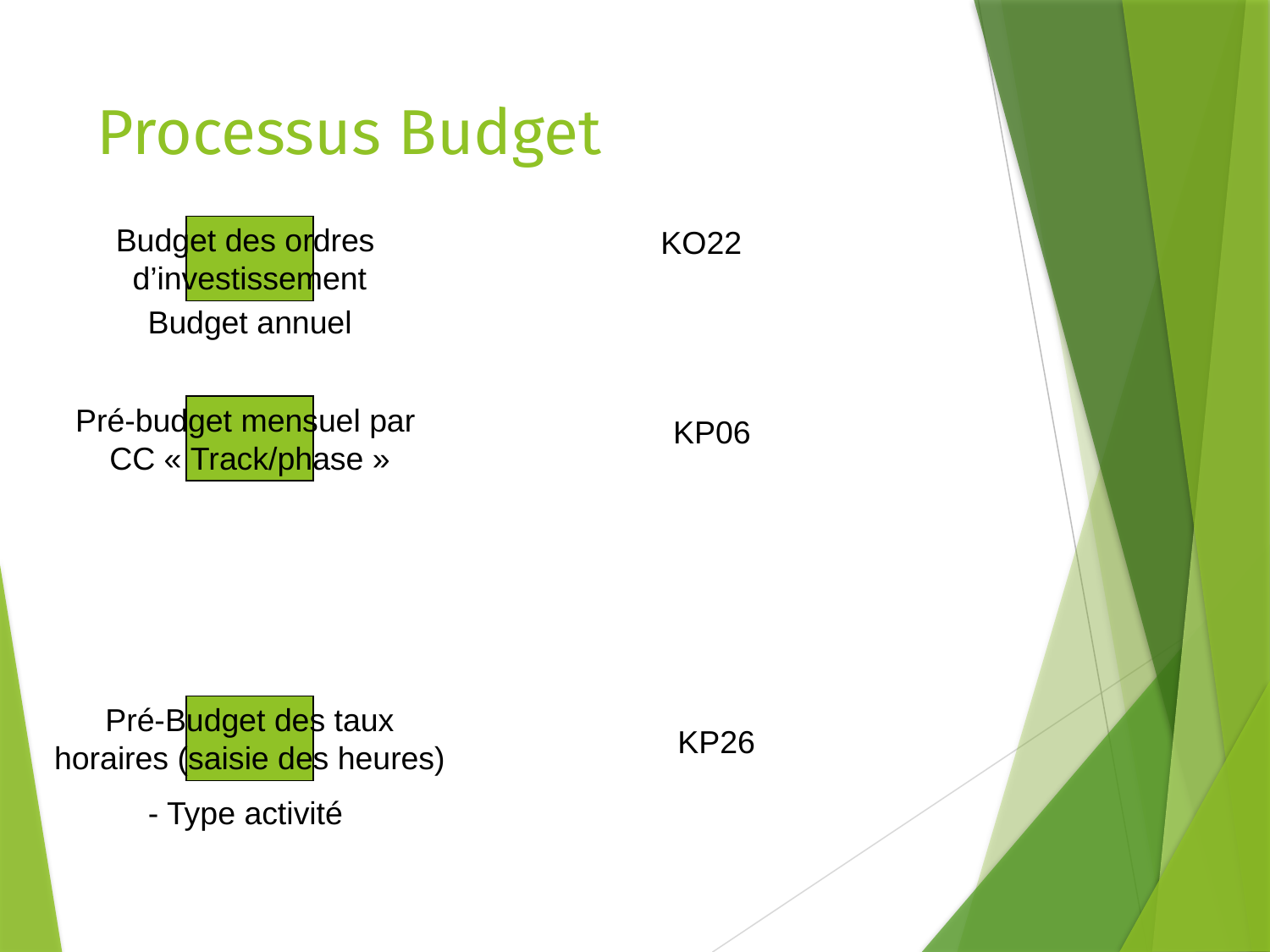

# Processus Budget
Budget des ordres
d’investissement
KO22
Budget annuel
Pré-budget mensuel par
CC « Track/phase »
KP06
Pré-Budget des taux
horaires (saisie des heures)
KP26
- Type activité